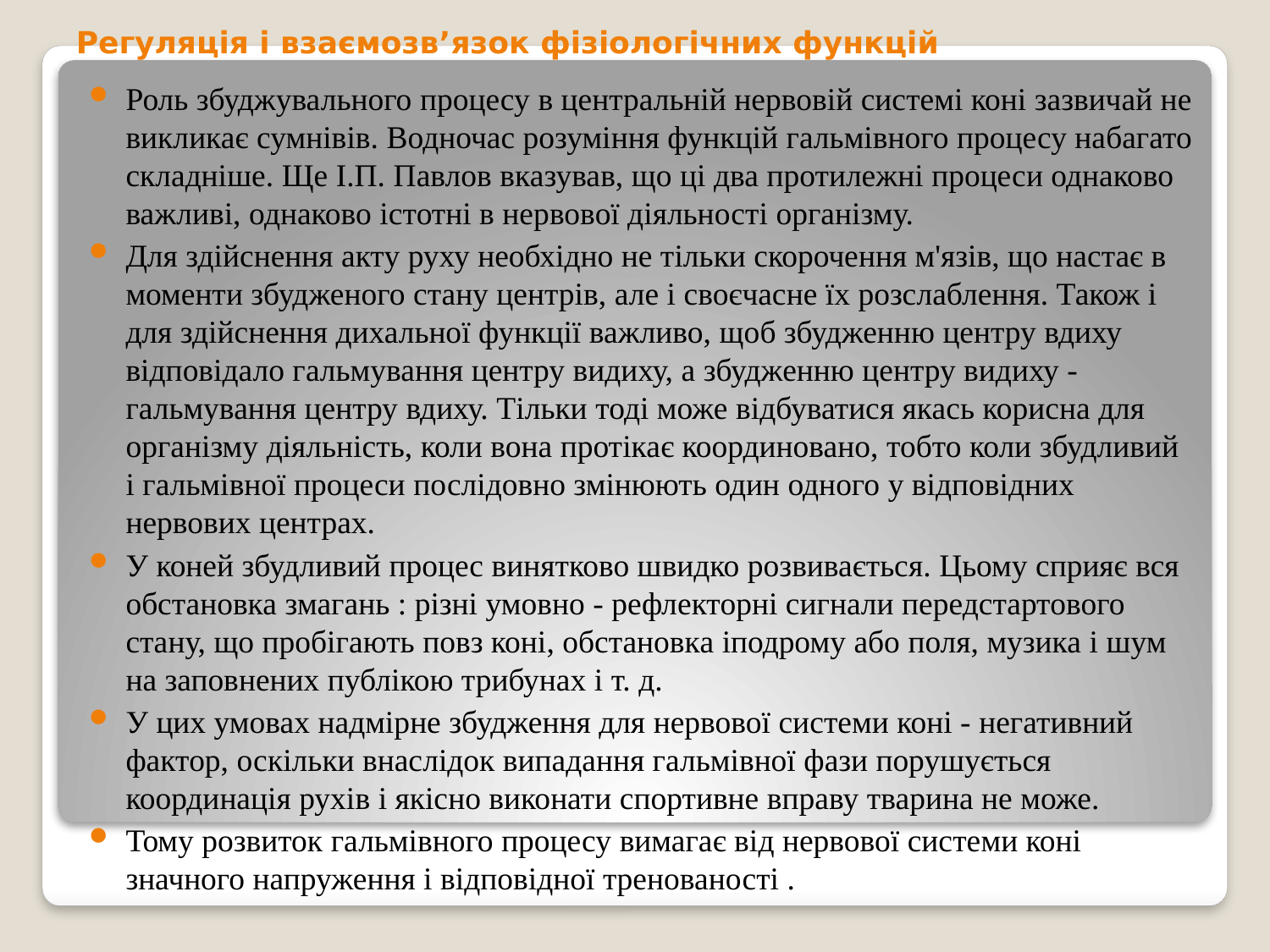

# Регуляція і взаємозв’язок фізіологічних функцій
Роль збуджувального процесу в центральній нервовій системі коні зазвичай не викликає сумнівів. Водночас розуміння функцій гальмівного процесу набагато складніше. Ще І.П. Павлов вказував, що ці два протилежні процеси однаково важливі, однаково істотні в нервової діяльності організму.
Для здійснення акту руху необхідно не тільки скорочення м'язів, що настає в моменти збудженого стану центрів, але і своєчасне їх розслаблення. Також і для здійснення дихальної функції важливо, щоб збудженню центру вдиху відповідало гальмування центру видиху, а збудженню центру видиху - гальмування центру вдиху. Тільки тоді може відбуватися якась корисна для організму діяльність, коли вона протікає координовано, тобто коли збудливий і гальмівної процеси послідовно змінюють один одного у відповідних нервових центрах.
У коней збудливий процес винятково швидко розвивається. Цьому сприяє вся обстановка змагань : різні умовно - рефлекторні сигнали передстартового стану, що пробігають повз коні, обстановка іподрому або поля, музика і шум на заповнених публікою трибунах і т. д.
У цих умовах надмірне збудження для нервової системи коні - негативний фактор, оскільки внаслідок випадання гальмівної фази порушується координація рухів і якісно виконати спортивне вправу тварина не може.
Тому розвиток гальмівного процесу вимагає від нервової системи коні значного напруження і відповідної тренованості .